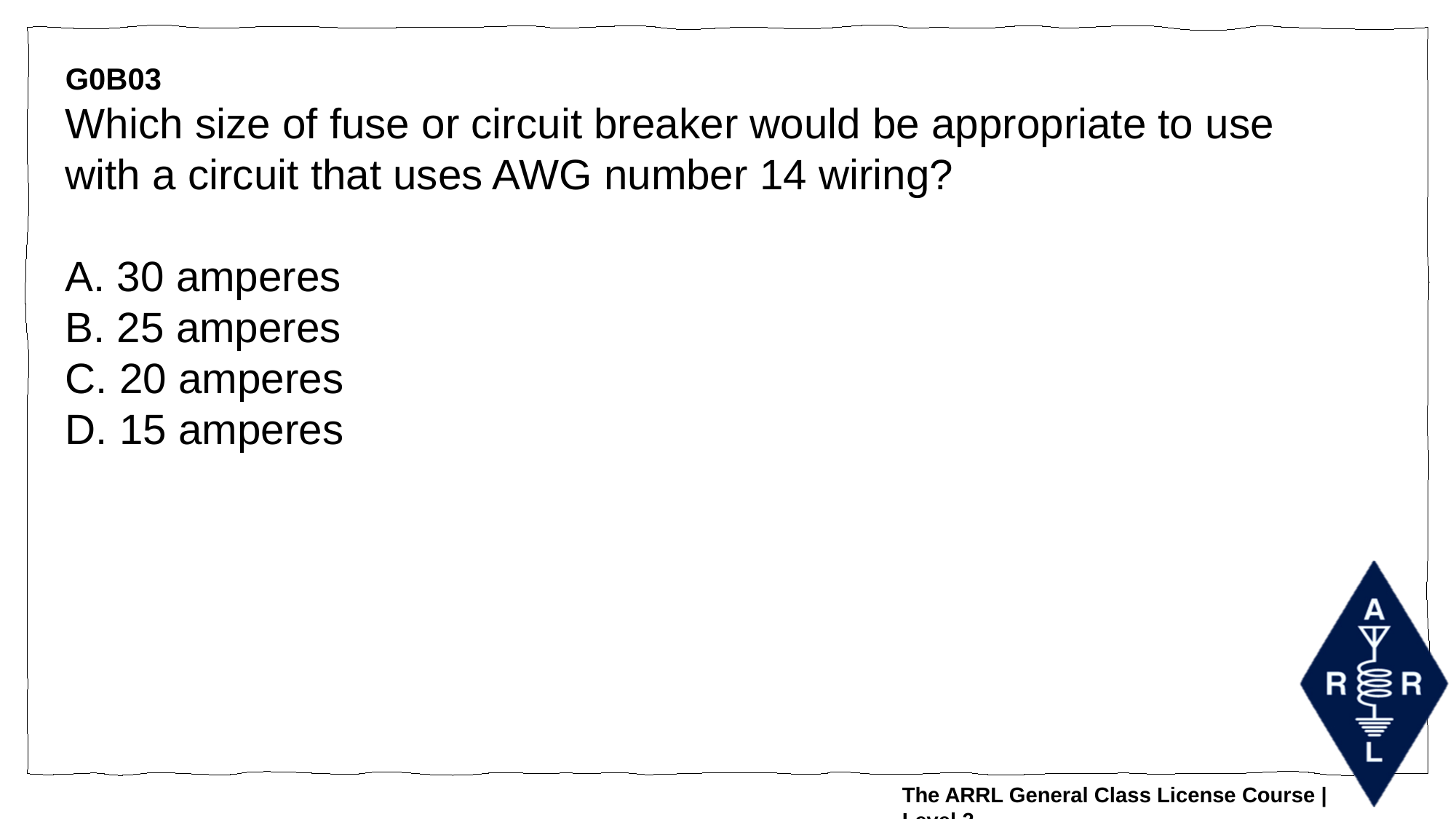

G0B03
Which size of fuse or circuit breaker would be appropriate to use with a circuit that uses AWG number 14 wiring?

A. 30 amperes
B. 25 amperes
C. 20 amperes
D. 15 amperes